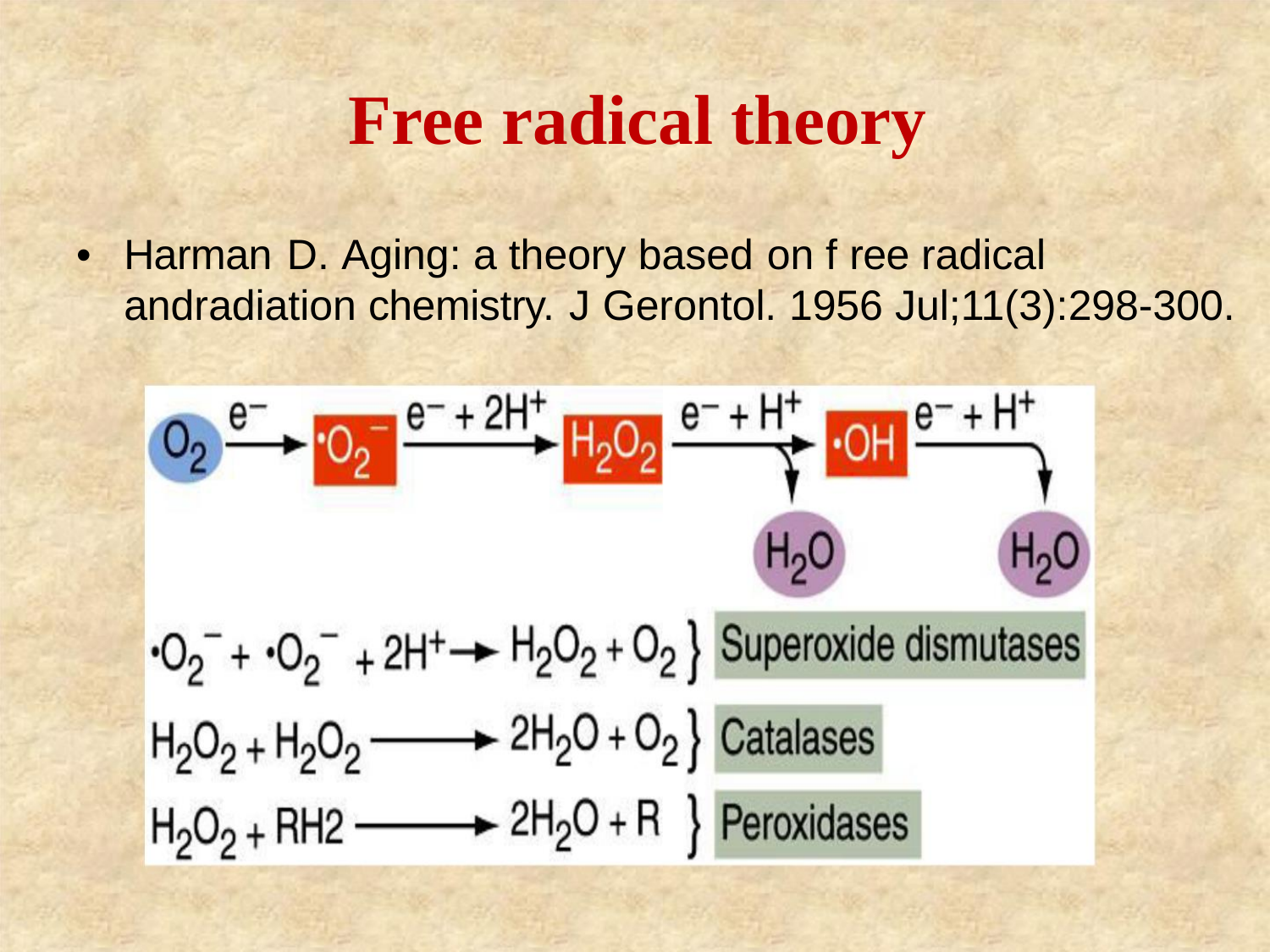

Free radical theory
• Harman D. Aging: a theory based on f ree radical
andradiation chemistry. J Gerontol. 1956 Jul;11(3):298-300.